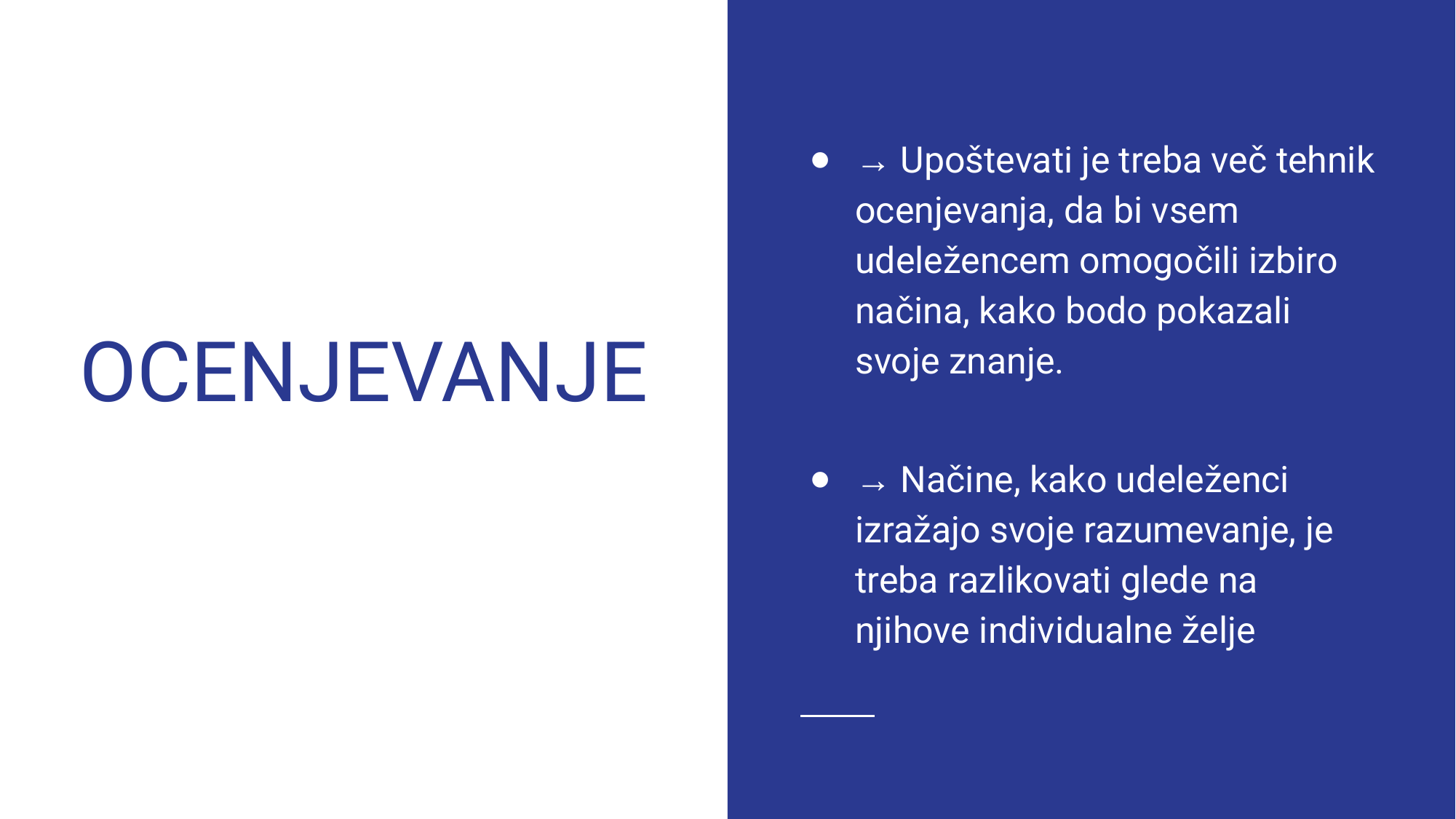

→ Upoštevati je treba več tehnik ocenjevanja, da bi vsem udeležencem omogočili izbiro načina, kako bodo pokazali svoje znanje.

→ Načine, kako udeleženci izražajo svoje razumevanje, je treba razlikovati glede na njihove individualne želje

# OCENJEVANJE